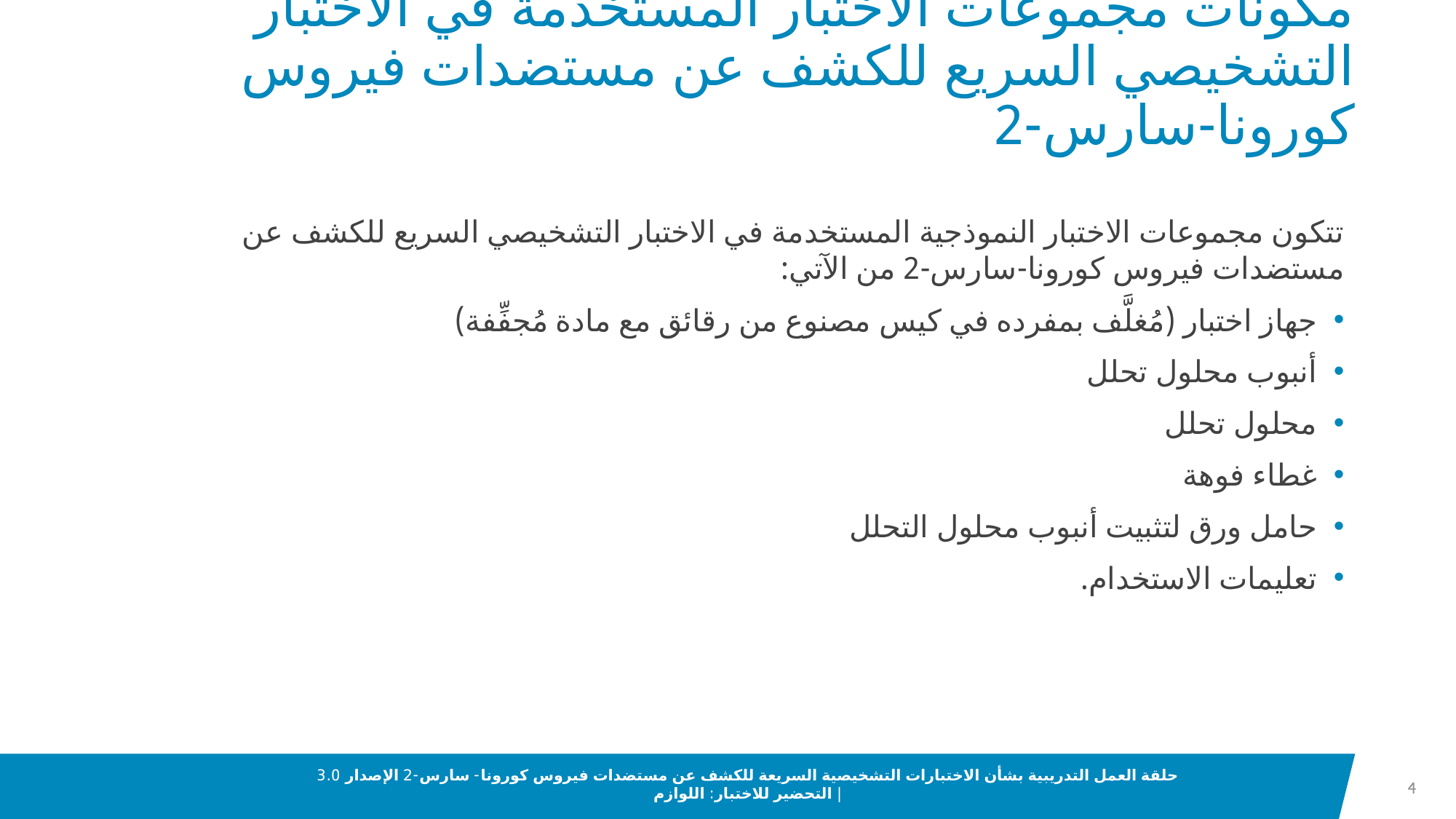

# مكونات مجموعات الاختبار المستخدمة في الاختبار التشخيصي السريع للكشف عن مستضدات فيروس كورونا-سارس-2
تتكون مجموعات الاختبار النموذجية المستخدمة في الاختبار التشخيصي السريع للكشف عن مستضدات فيروس كورونا-سارس-2 من الآتي:
جهاز اختبار (مُغلَّف بمفرده في كيس مصنوع من رقائق مع مادة مُجفِّفة)
أنبوب محلول تحلل
محلول تحلل
غطاء فوهة
حامل ورق لتثبيت أنبوب محلول التحلل
تعليمات الاستخدام.

حلقة العمل التدريبية بشأن الاختبارات التشخيصية السريعة للكشف عن مستضدات فيروس كورونا- سارس-2 الإصدار 3.0 | التحضير للاختبار: اللوازم
4